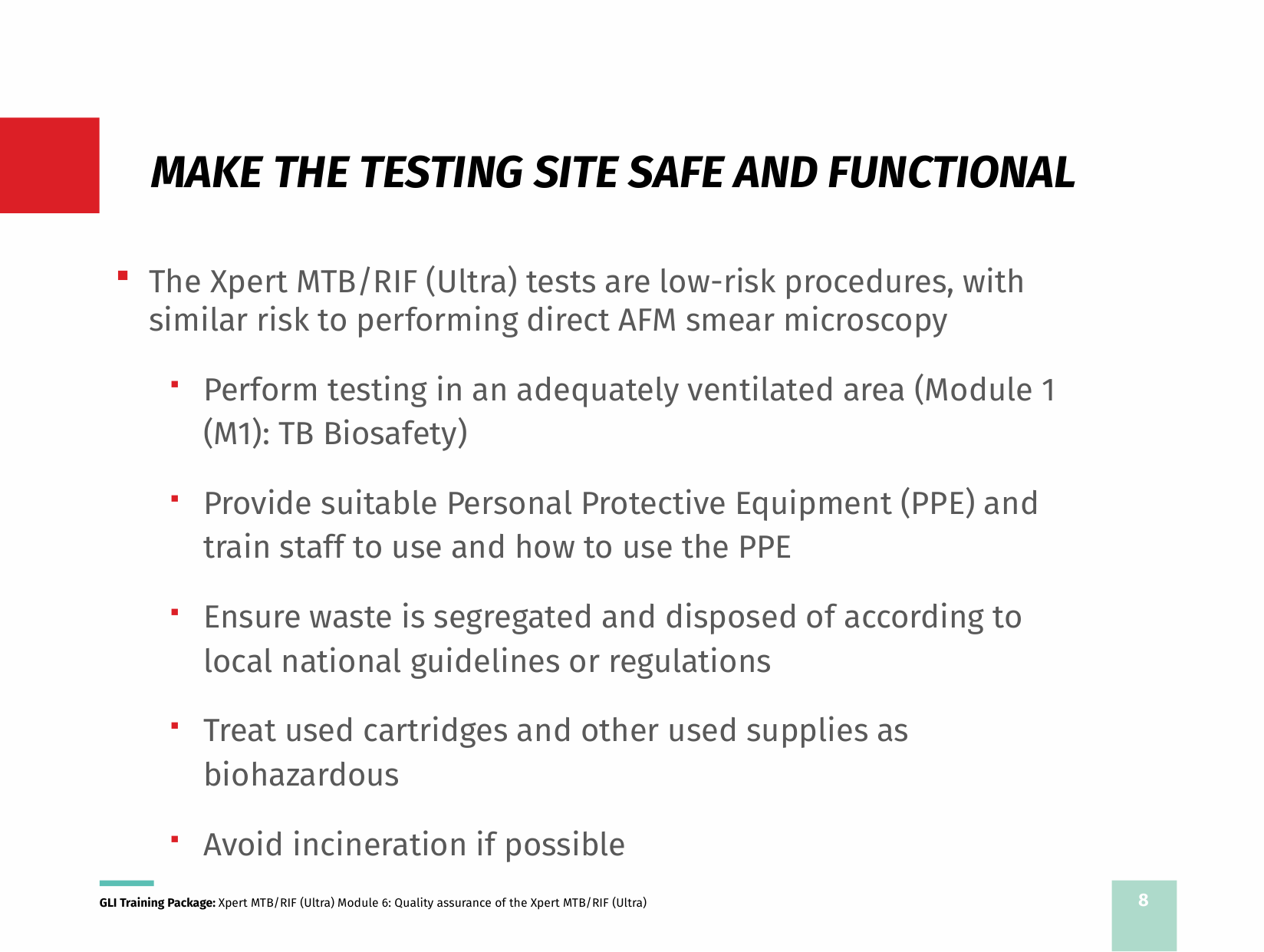

# MAKE THE TESTING SITE SAFE AND FUNCTIONAL
The Xpert MTB/RIF (Ultra) tests are low-risk procedures, with similar risk to performing direct AFM smear microscopy
Perform testing in an adequately ventilated area (Module 1 (M1): TB Biosafety)
Provide suitable Personal Protective Equipment (PPE) and train staff to use and how to use the PPE
Ensure waste is segregated and disposed of according to local national guidelines or regulations
Treat used cartridges and other used supplies as biohazardous
Avoid incineration if possible